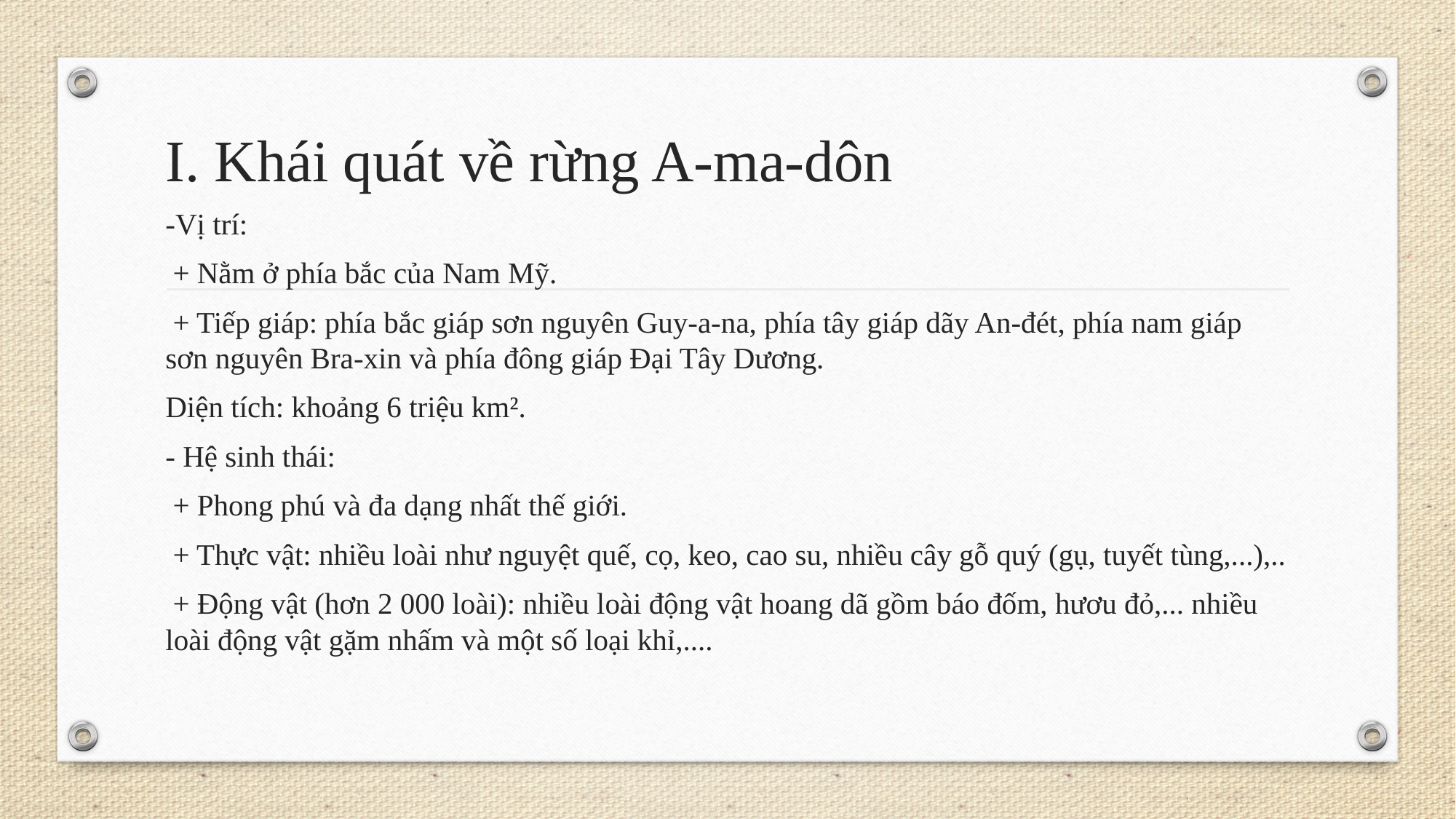

# I. Khái quát về rừng A-ma-dôn
-Vị trí:
 + Nằm ở phía bắc của Nam Mỹ.
 + Tiếp giáp: phía bắc giáp sơn nguyên Guy-a-na, phía tây giáp dãy An-đét, phía nam giáp sơn nguyên Bra-xin và phía đông giáp Đại Tây Dương.
Diện tích: khoảng 6 triệu km².
- Hệ sinh thái:
 + Phong phú và đa dạng nhất thế giới.
 + Thực vật: nhiều loài như nguyệt quế, cọ, keo, cao su, nhiều cây gỗ quý (gụ, tuyết tùng,...),..
 + Động vật (hơn 2 000 loài): nhiều loài động vật hoang dã gồm báo đốm, hươu đỏ,... nhiều loài động vật gặm nhấm và một số loại khỉ,....